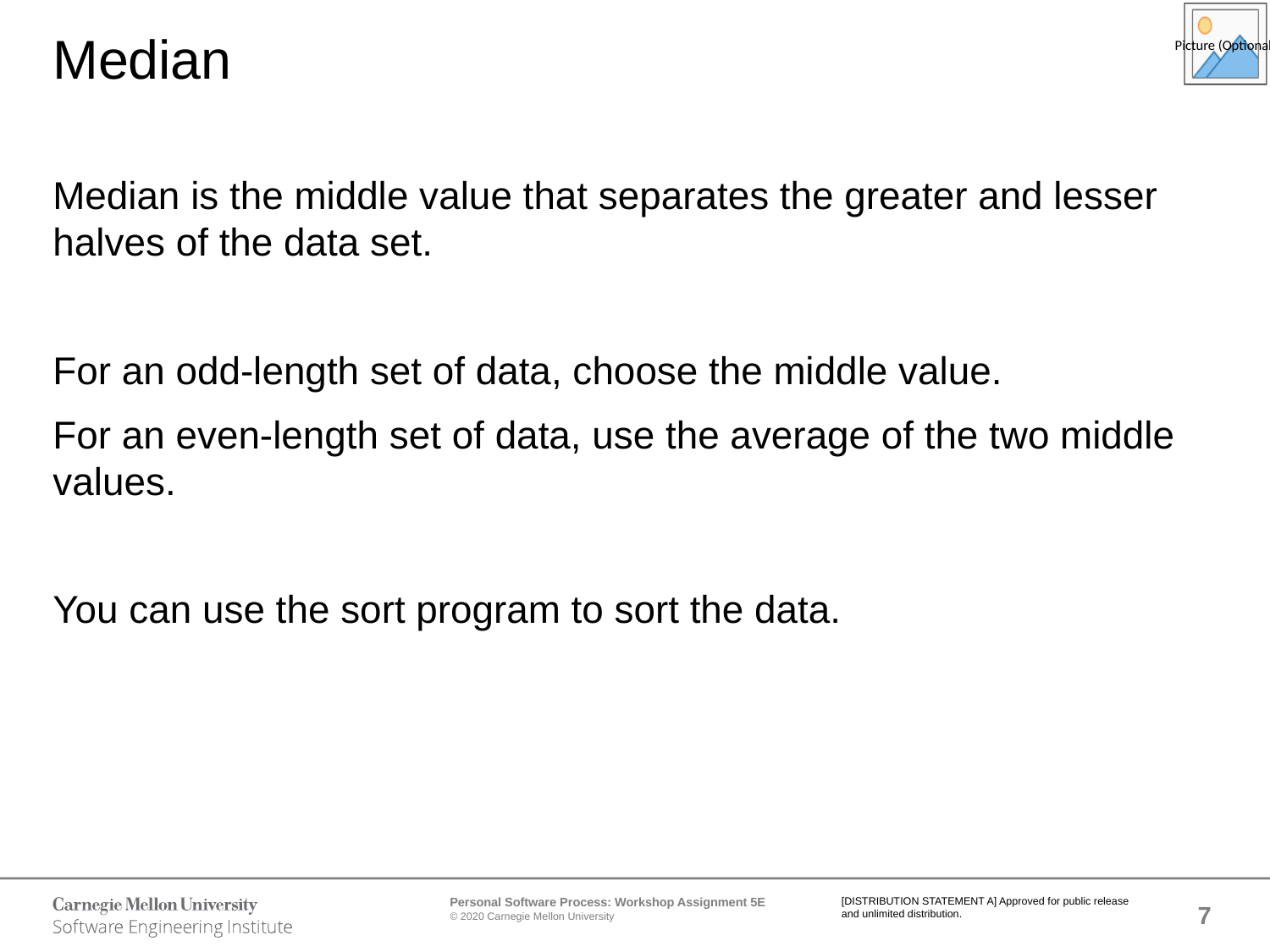

# Median
Median is the middle value that separates the greater and lesser halves of the data set.

For an odd-length set of data, choose the middle value.
For an even-length set of data, use the average of the two middle values.

You can use the sort program to sort the data.